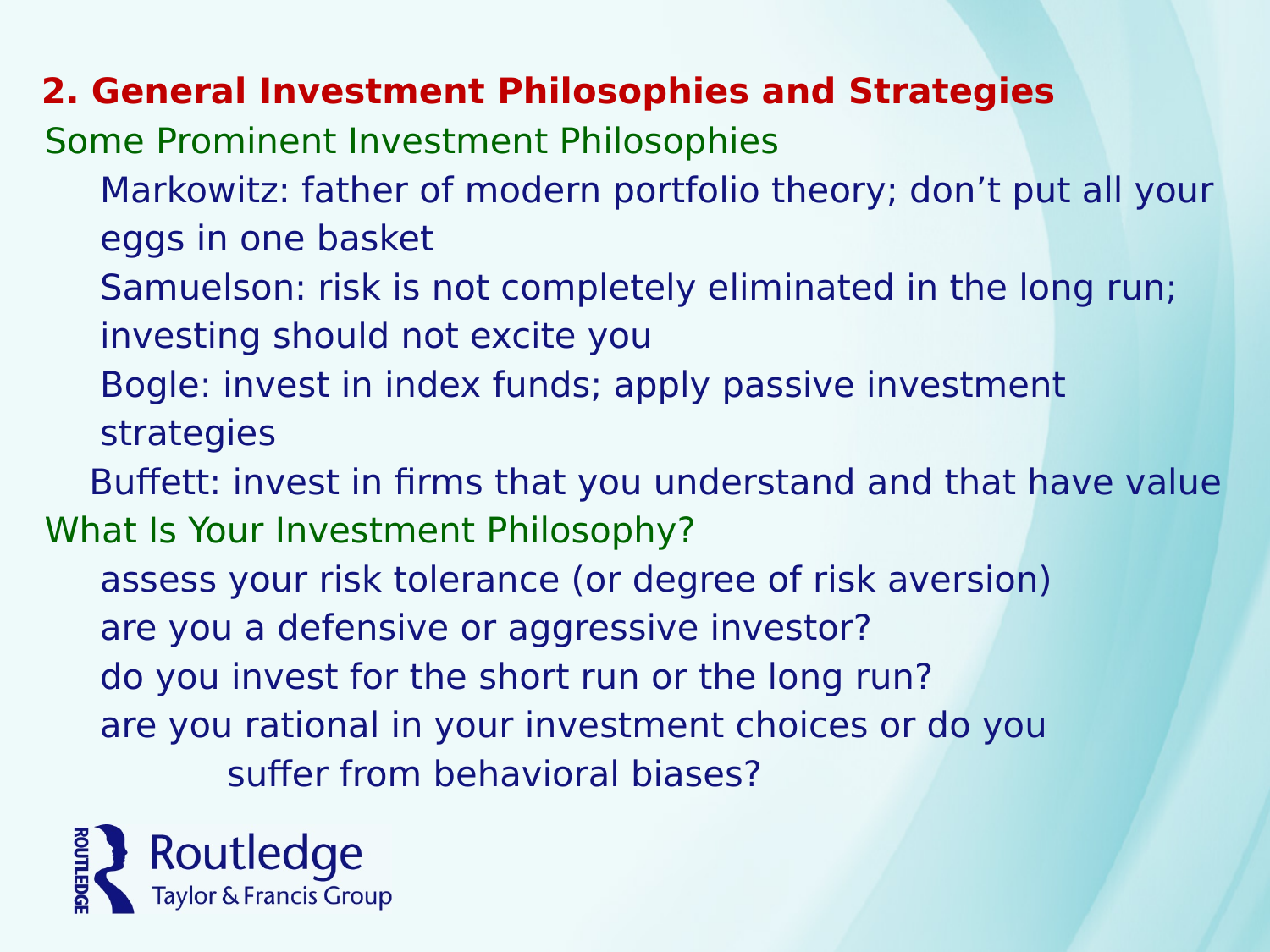

# 2. General Investment Philosophies and Strategies
Some Prominent Investment Philosophies
  	Markowitz: father of modern portfolio theory; don’t put all your 	eggs in one basket
  	Samuelson: risk is not completely eliminated in the long run; 	investing should not excite you
 	Bogle: invest in index funds; apply passive investment 	strategies
    Buffett: invest in firms that you understand and that have value
What Is Your Investment Philosophy?
	assess your risk tolerance (or degree of risk aversion)
	are you a defensive or aggressive investor?
	do you invest for the short run or the long run?
	are you rational in your investment choices or do you
		suffer from behavioral biases?